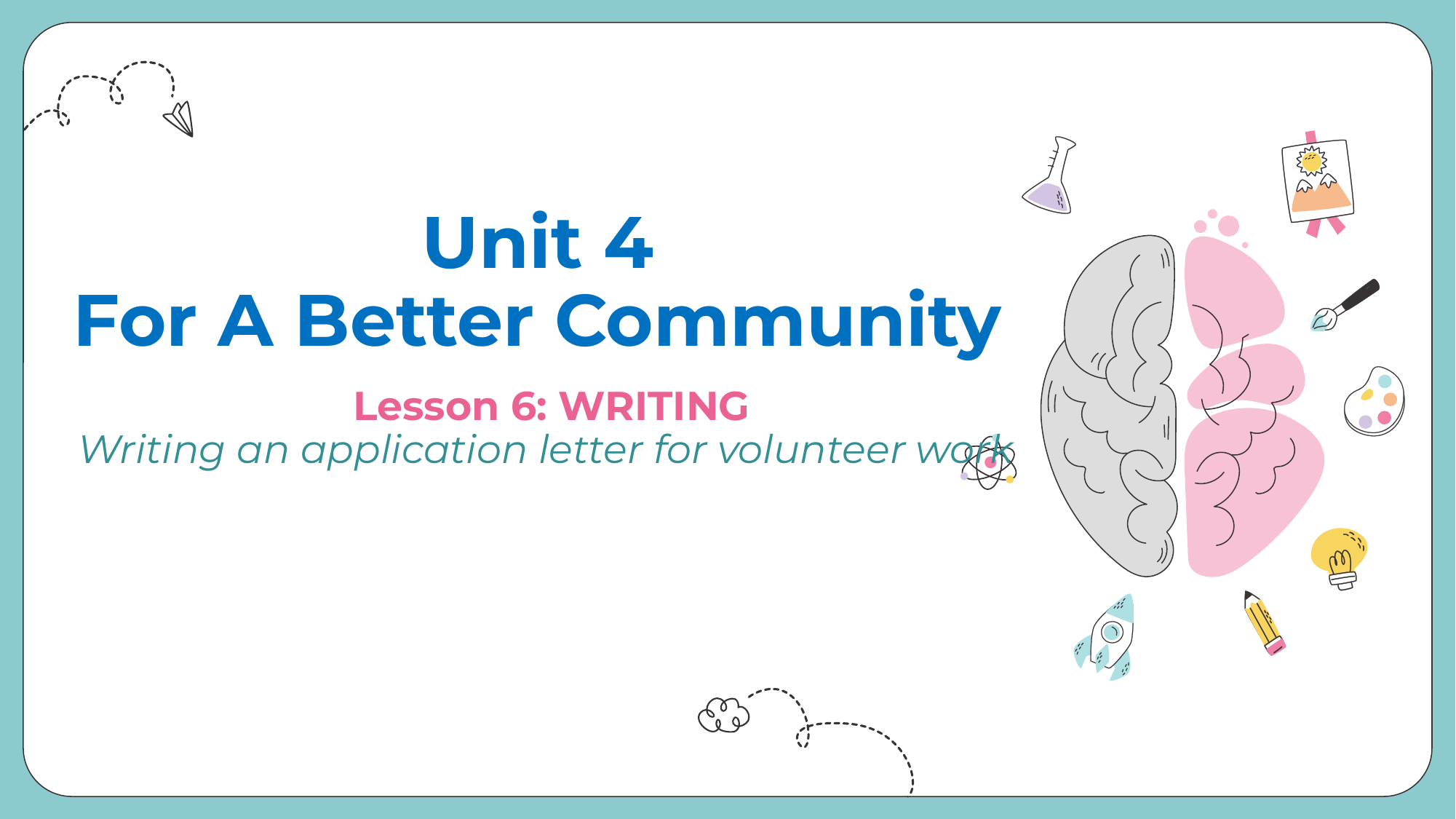

# Unit 4 For A Better Community

Lesson 6: WRITING
Writing an application letter for volunteer work